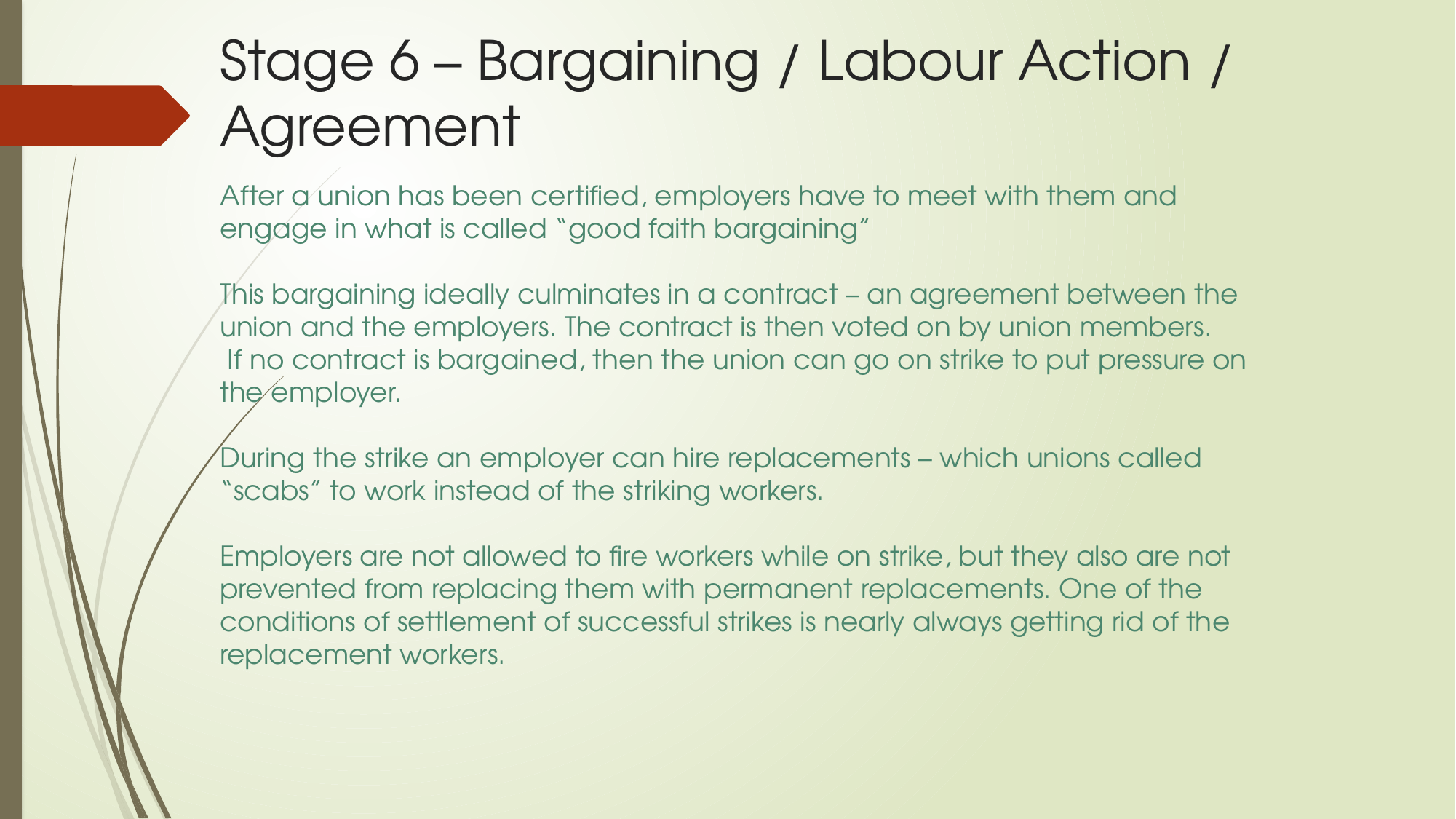

# Stage 6 – Bargaining / Labour Action / Agreement
After a union has been certified, employers have to meet with them and engage in what is called “good faith bargaining”

This bargaining ideally culminates in a contract – an agreement between the union and the employers. The contract is then voted on by union members.
 If no contract is bargained, then the union can go on strike to put pressure on the employer.

During the strike an employer can hire replacements – which unions called “scabs” to work instead of the striking workers.

Employers are not allowed to fire workers while on strike, but they also are not prevented from replacing them with permanent replacements. One of the conditions of settlement of successful strikes is nearly always getting rid of the replacement workers.